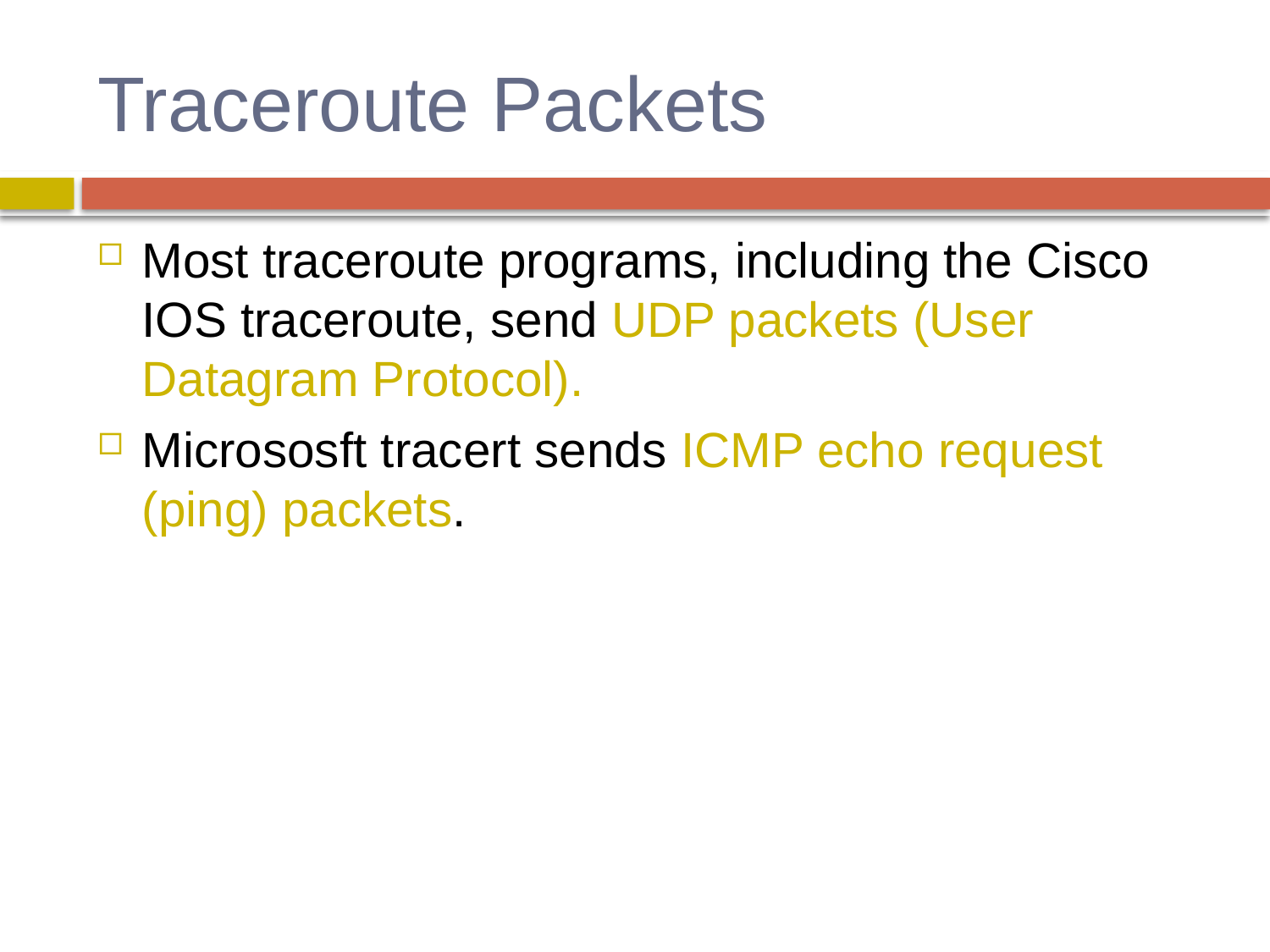

# Traceroute Packets
Most traceroute programs, including the Cisco IOS traceroute, send UDP packets (User Datagram Protocol).
Micrososft tracert sends ICMP echo request (ping) packets.